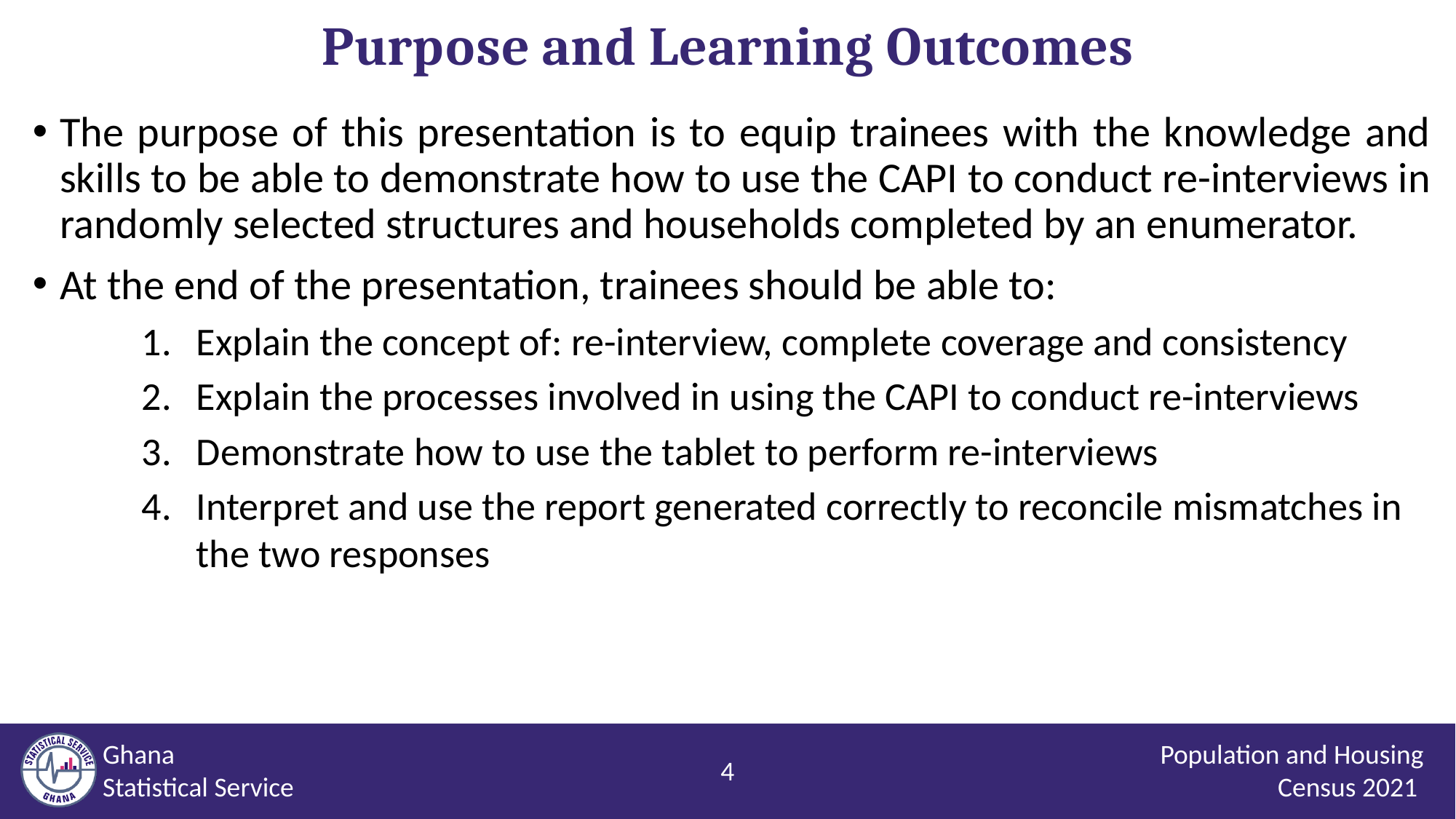

# Purpose and Learning Outcomes
The purpose of this presentation is to equip trainees with the knowledge and skills to be able to demonstrate how to use the CAPI to conduct re-interviews in randomly selected structures and households completed by an enumerator.
At the end of the presentation, trainees should be able to:
Explain the concept of: re-interview, complete coverage and consistency
Explain the processes involved in using the CAPI to conduct re-interviews
Demonstrate how to use the tablet to perform re-interviews
Interpret and use the report generated correctly to reconcile mismatches in the two responses

4